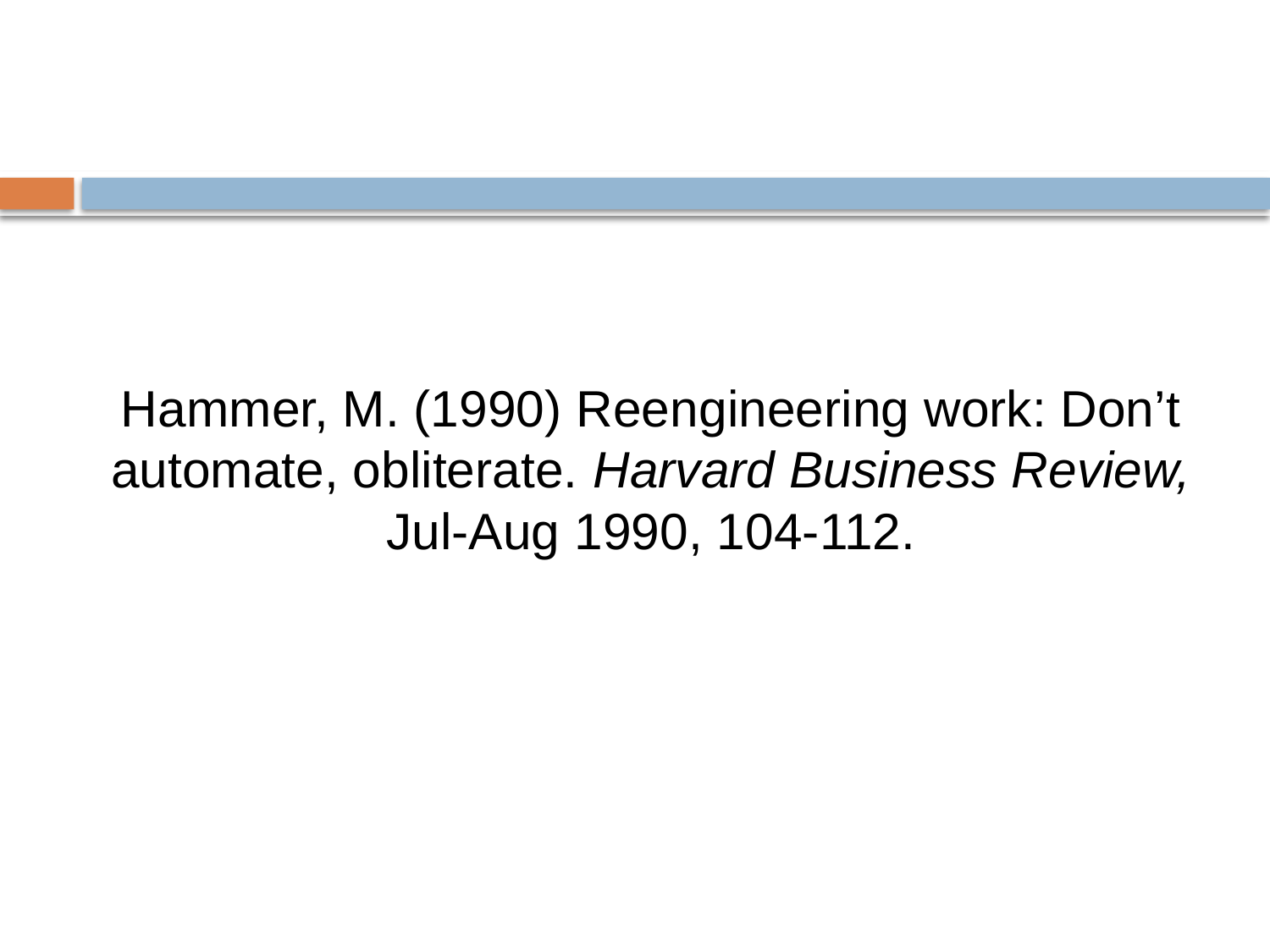

#

Hammer, M. (1990) Reengineering work: Don’t automate, obliterate. Harvard Business Review, Jul-Aug 1990, 104-112.